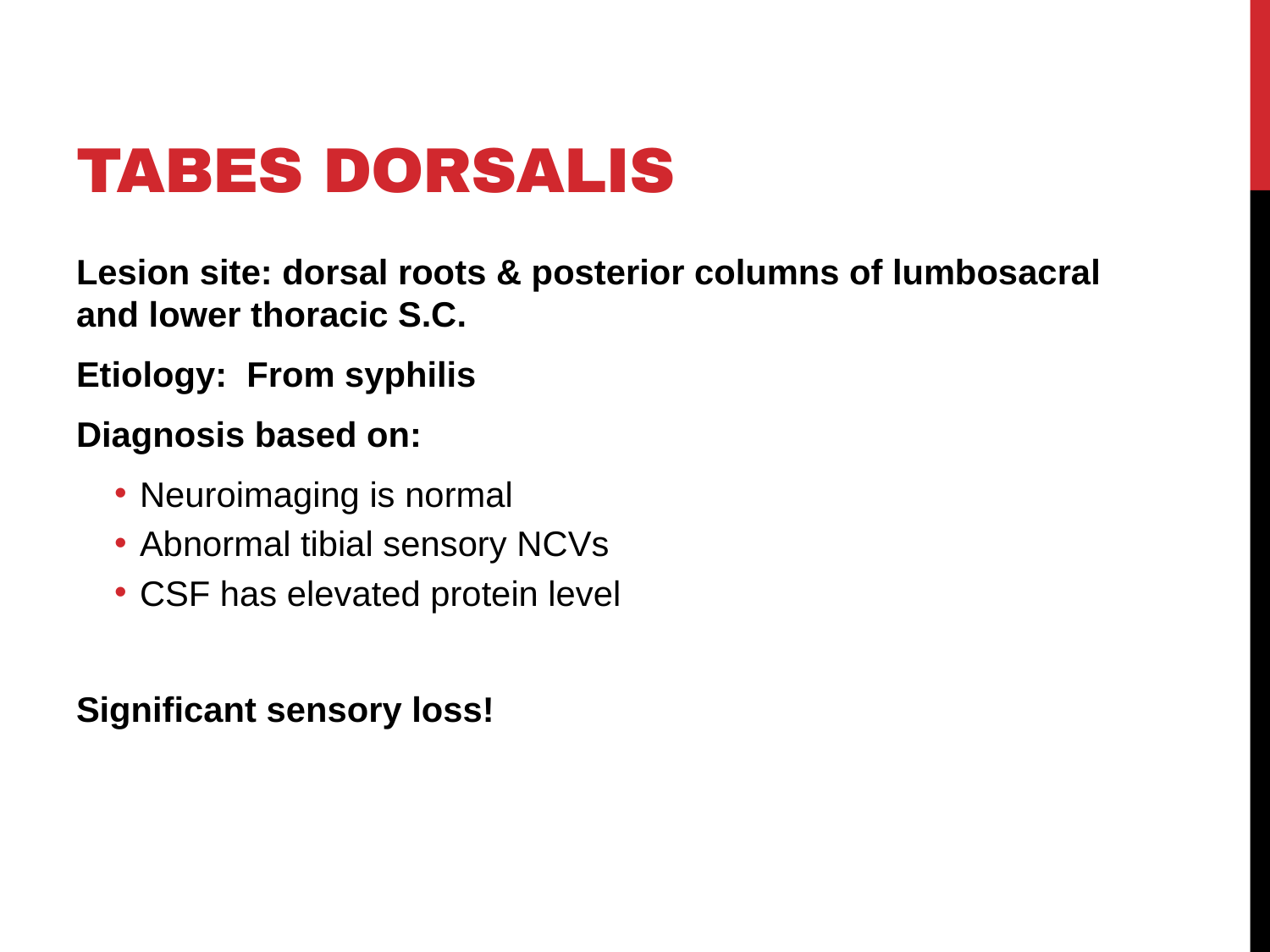

# Tabes Dorsalis
Lesion site: dorsal roots & posterior columns of lumbosacral and lower thoracic S.C.
Etiology:  From syphilis
Diagnosis based on:
Neuroimaging is normal
Abnormal tibial sensory NCVs
CSF has elevated protein level

Significant sensory loss!